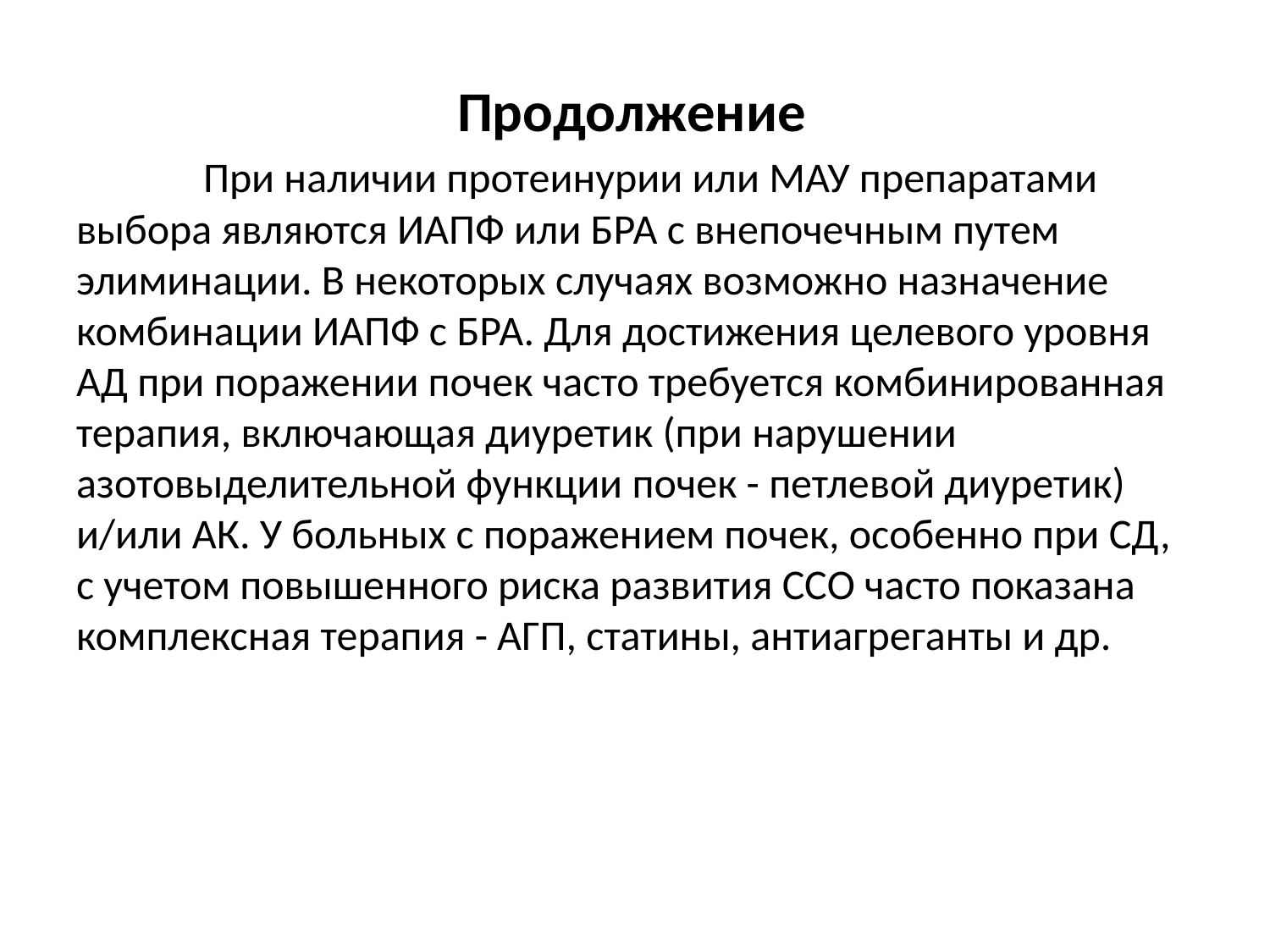

# Продолжение При наличии протеинурии или МАУ препаратами выбора являются ИАПФ или БРА с внепочечным путем элиминации. В некоторых случаях возможно назначение комбинации ИАПФ с БРА. Для достижения целевого уровня АД при поражении почек часто требуется комбинированная терапия, включающая диуретик (при нарушении азотовыделительной функции почек - петлевой диуретик) и/или АК. У больных с поражением почек, особенно при СД, с учетом повышенного риска развития ССО часто показана комплексная терапия - АГП, статины, антиагреганты и др.